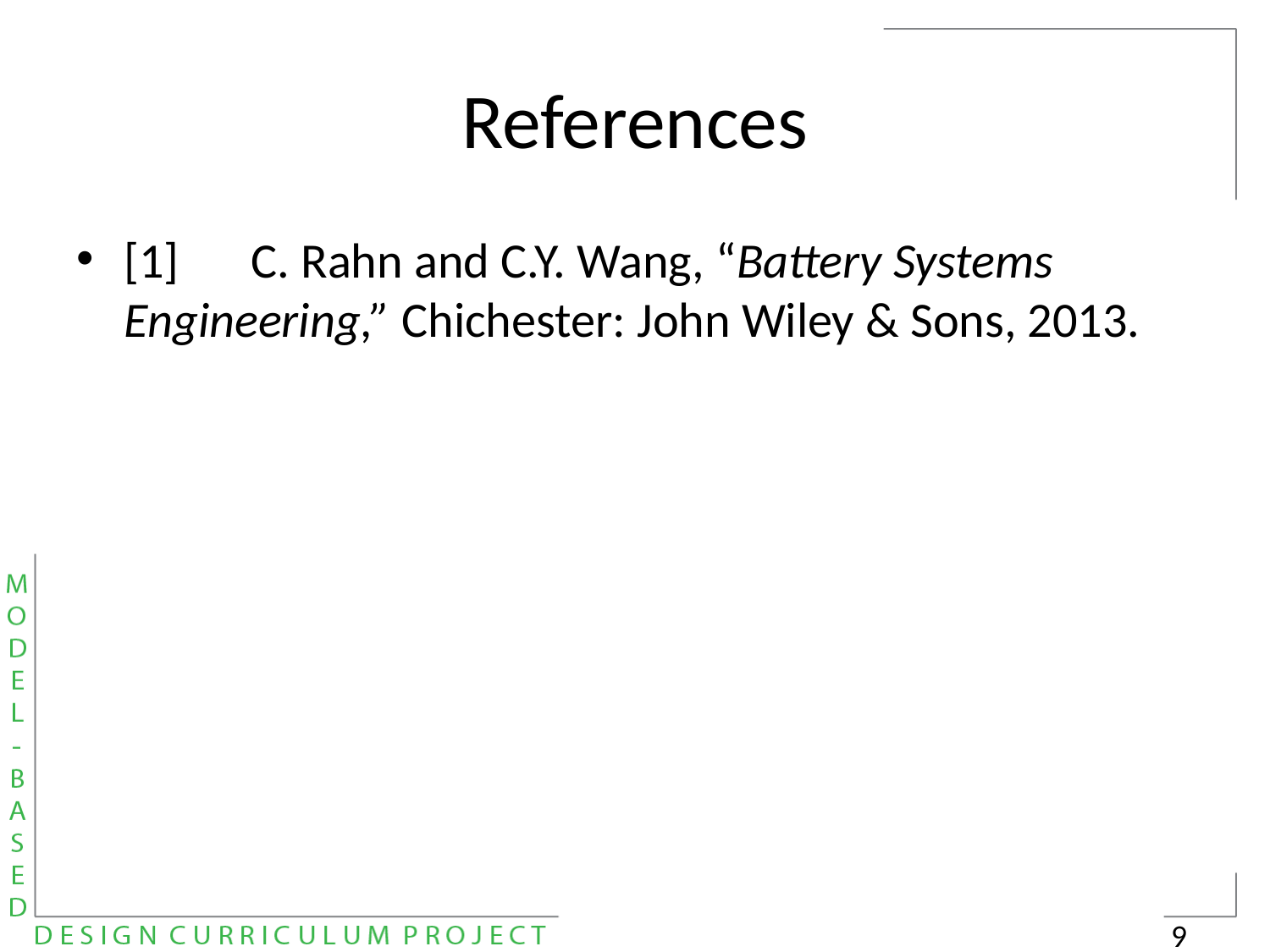

# References
[1]	C. Rahn and C.Y. Wang, “Battery Systems Engineering,” Chichester: John Wiley & Sons, 2013.